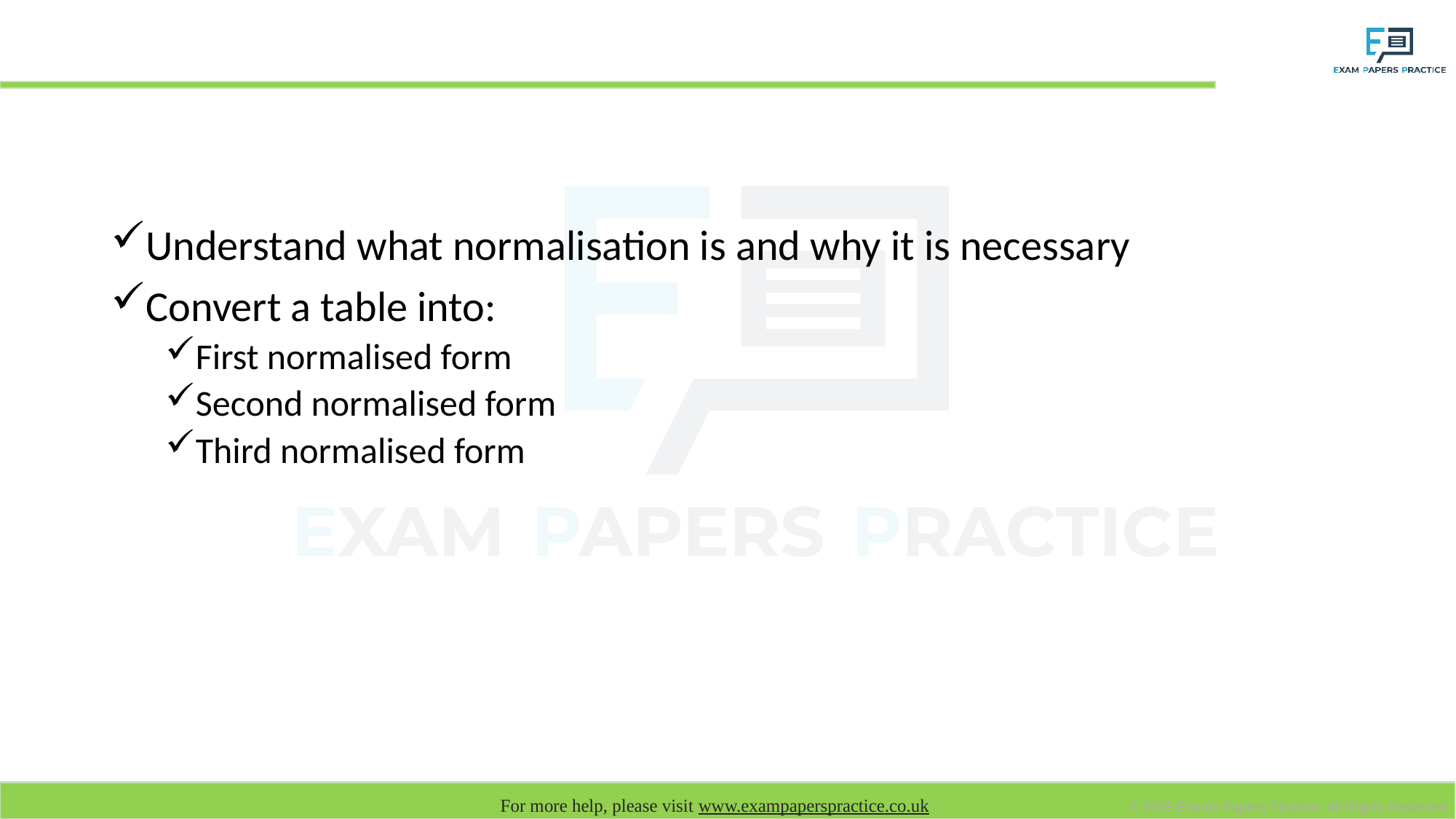

# Learning objectives
Understand what normalisation is and why it is necessary
Convert a table into:
First normalised form
Second normalised form
Third normalised form